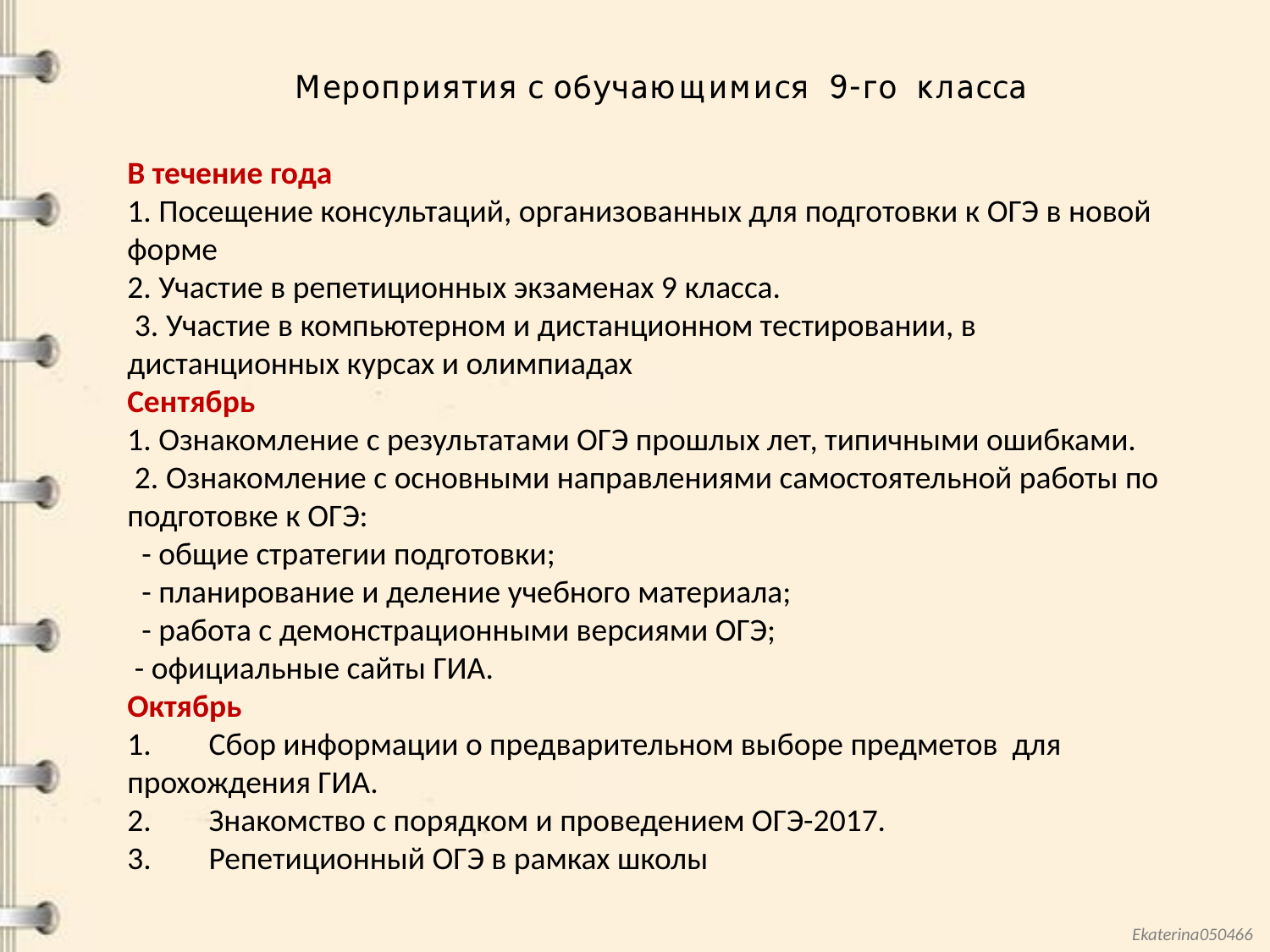

Мероприятия с обучающимися  9-го  класса
В течение года
1. Посещение консультаций, организованных для подготовки к ОГЭ в новой форме
2. Участие в репетиционных экзаменах 9 класса.
 3. Участие в компьютерном и дистанционном тестировании, в дистанционных курсах и олимпиадах
Сентябрь
1. Ознакомление с результатами ОГЭ прошлых лет, типичными ошибками.
 2. Ознакомление с основными направлениями самостоятельной работы по подготовке к ОГЭ:
  - общие стратегии подготовки;
  - планирование и деление учебного материала;
  - работа с демонстрационными версиями ОГЭ;
 - официальные сайты ГИА.
Октябрь
1.        Сбор информации о предварительном выборе предметов  для прохождения ГИА.
2.        Знакомство с порядком и проведением ОГЭ-2017.
3.        Репетиционный ОГЭ в рамках школы